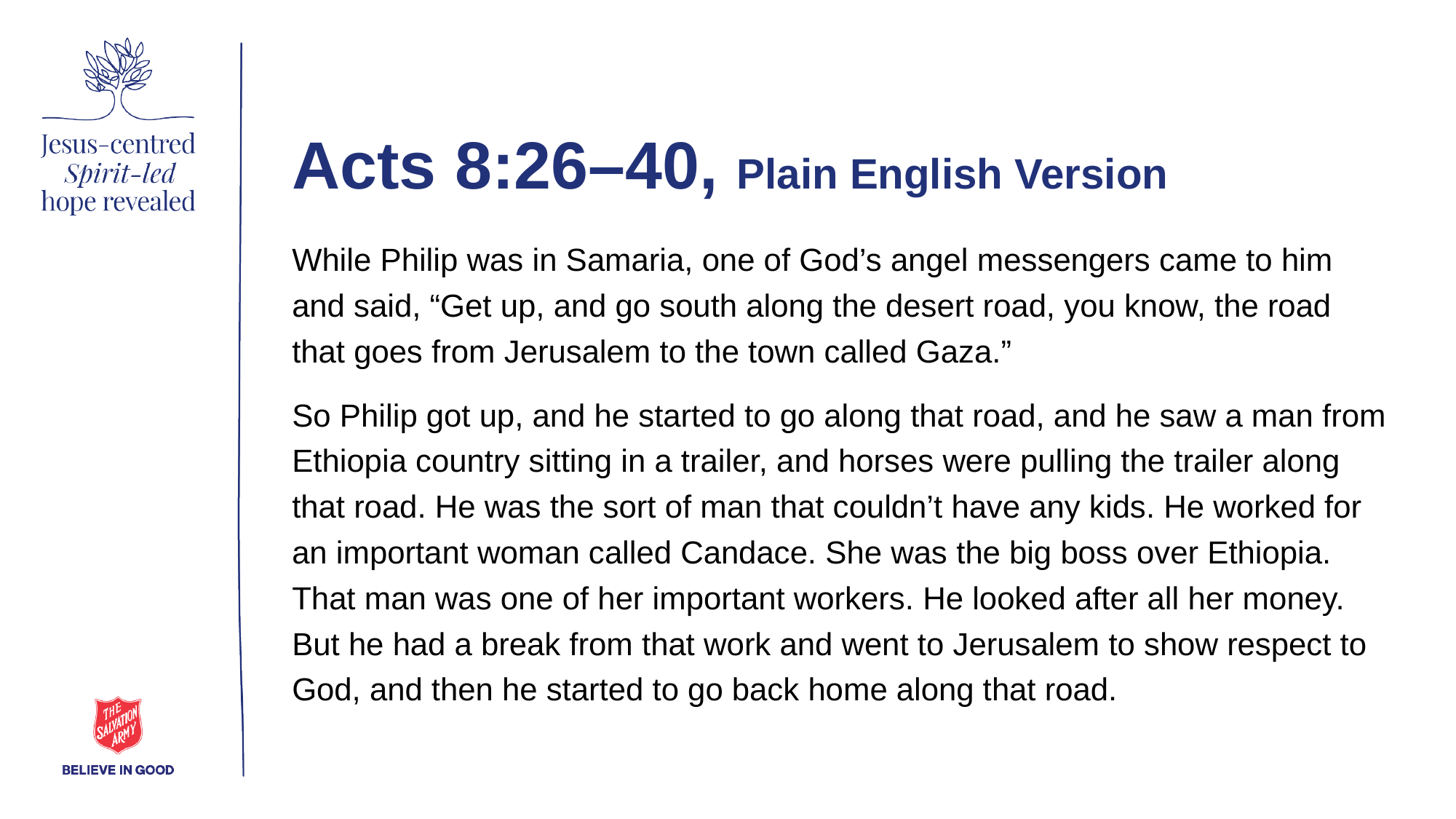

# Acts 8:26–40, Plain English Version
While Philip was in Samaria, one of God’s angel messengers came to him and said, “Get up, and go south along the desert road, you know, the road that goes from Jerusalem to the town called Gaza.”
So Philip got up, and he started to go along that road, and he saw a man from Ethiopia country sitting in a trailer, and horses were pulling the trailer along that road. He was the sort of man that couldn’t have any kids. He worked for an important woman called Candace. She was the big boss over Ethiopia. That man was one of her important workers. He looked after all her money. But he had a break from that work and went to Jerusalem to show respect to God, and then he started to go back home along that road.